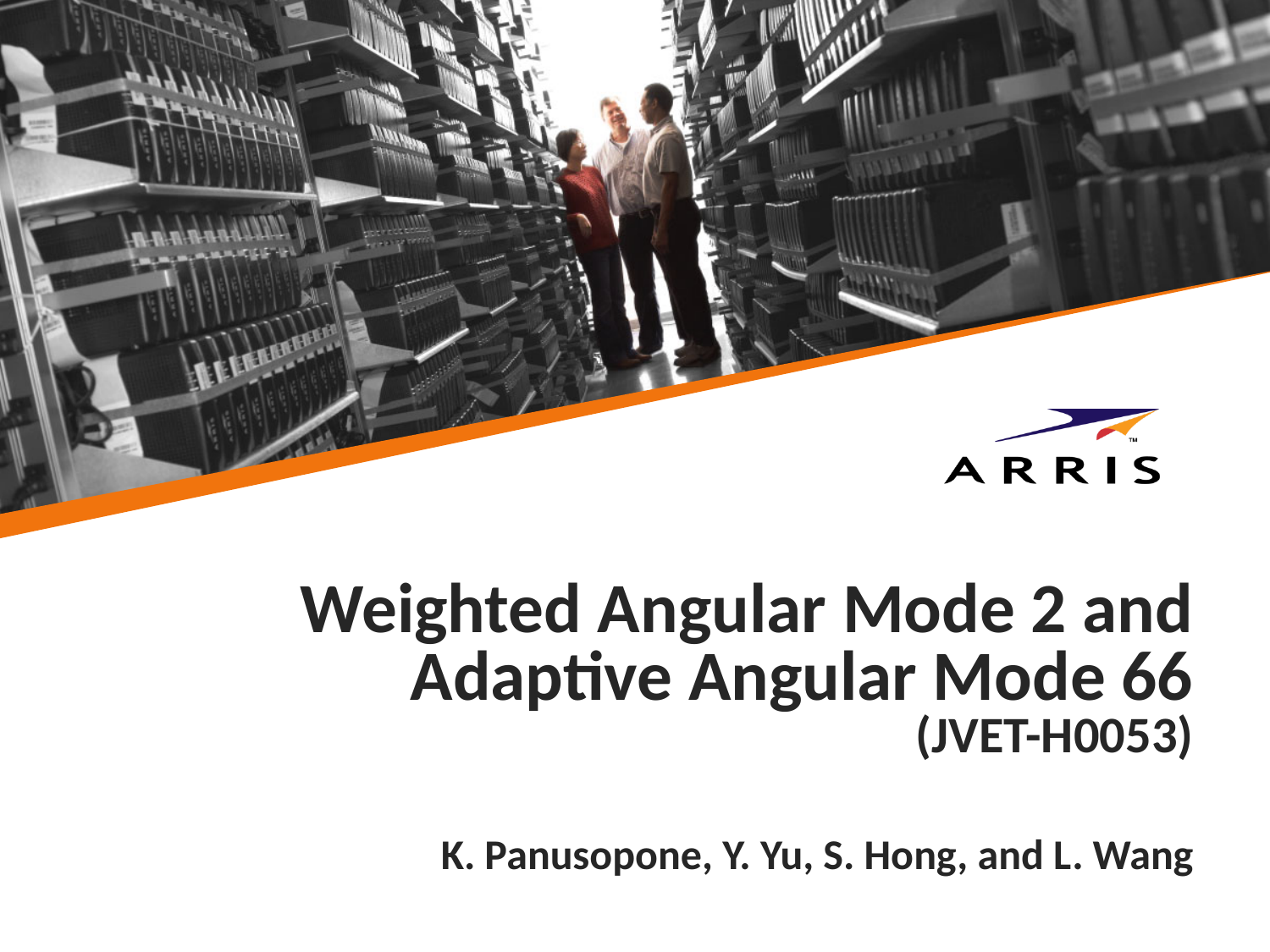

# Weighted Angular Mode 2 and Adaptive Angular Mode 66 (JVET-H0053) K. Panusopone, Y. Yu, S. Hong, and L. Wang